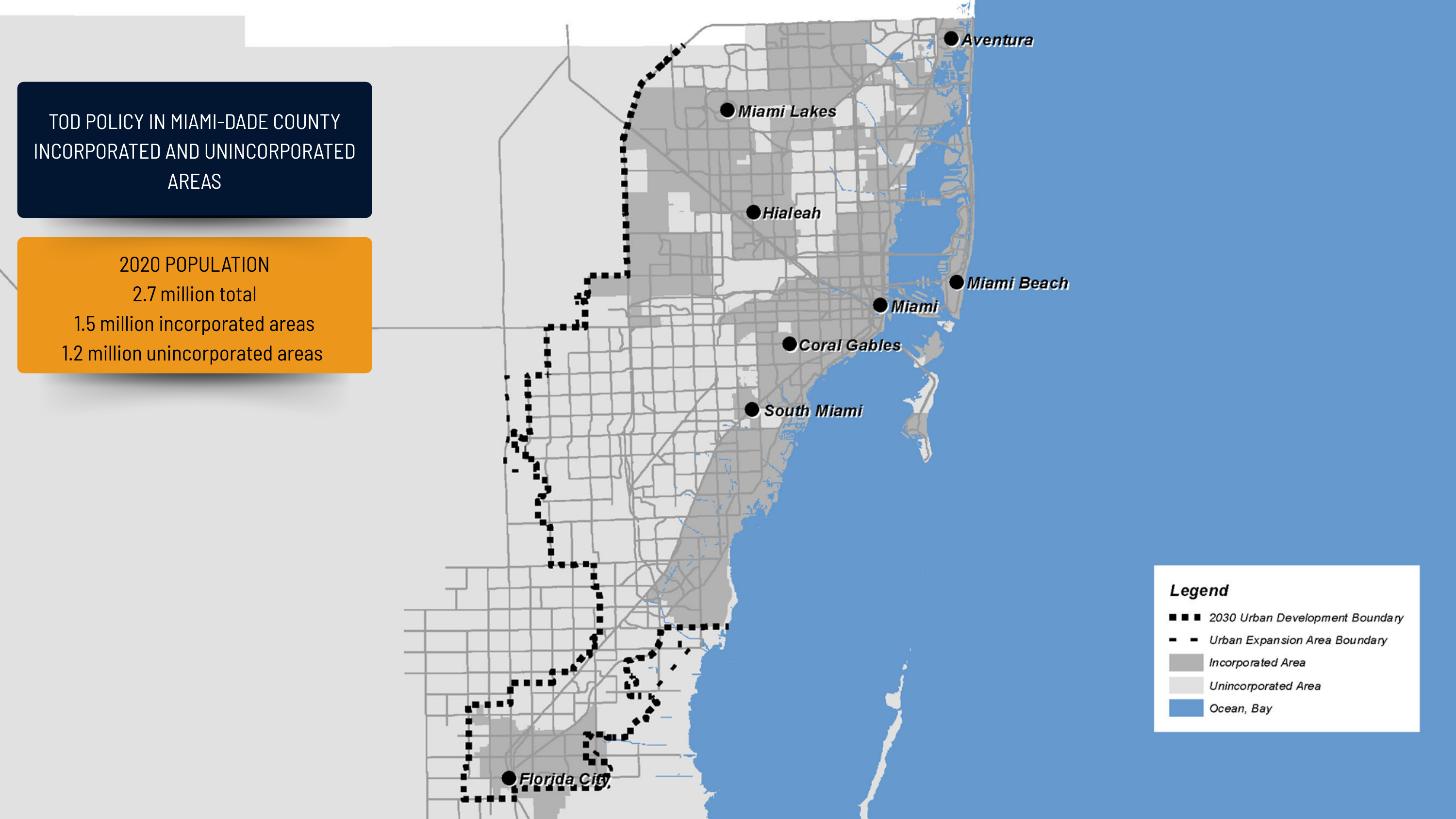

TOD POLICY IN MIAMI-DADE COUNTY
INCORPORATED AND UNINCORPORATED AREAS

2020 POPULATION
2.7 million total
1.5 million incorporated areas
1.2 million unincorporated areas